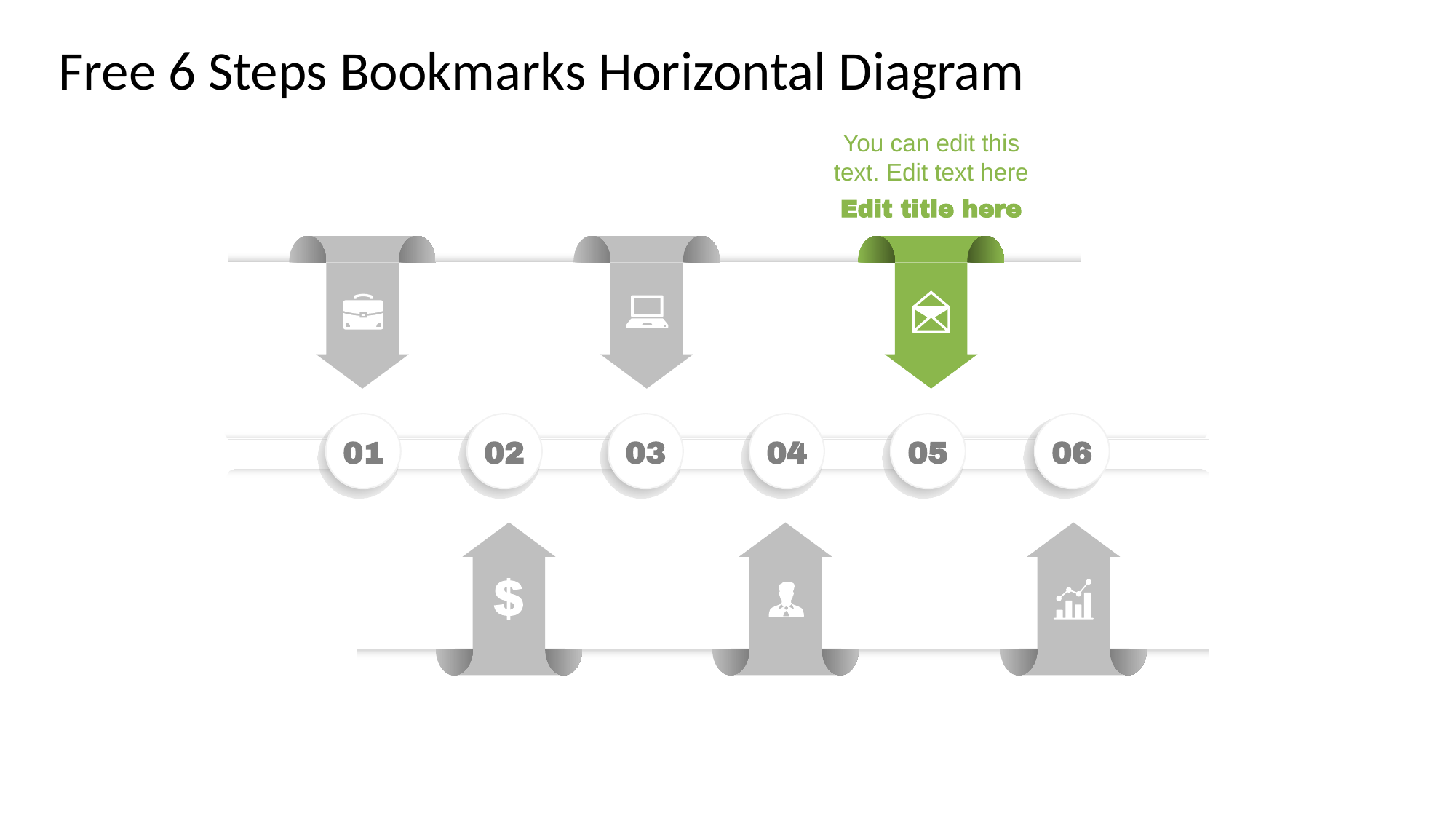

# Free 6 Steps Bookmarks Horizontal Diagram
You can edit this text. Edit text here
Edit title here

01

02

03

04

05

06